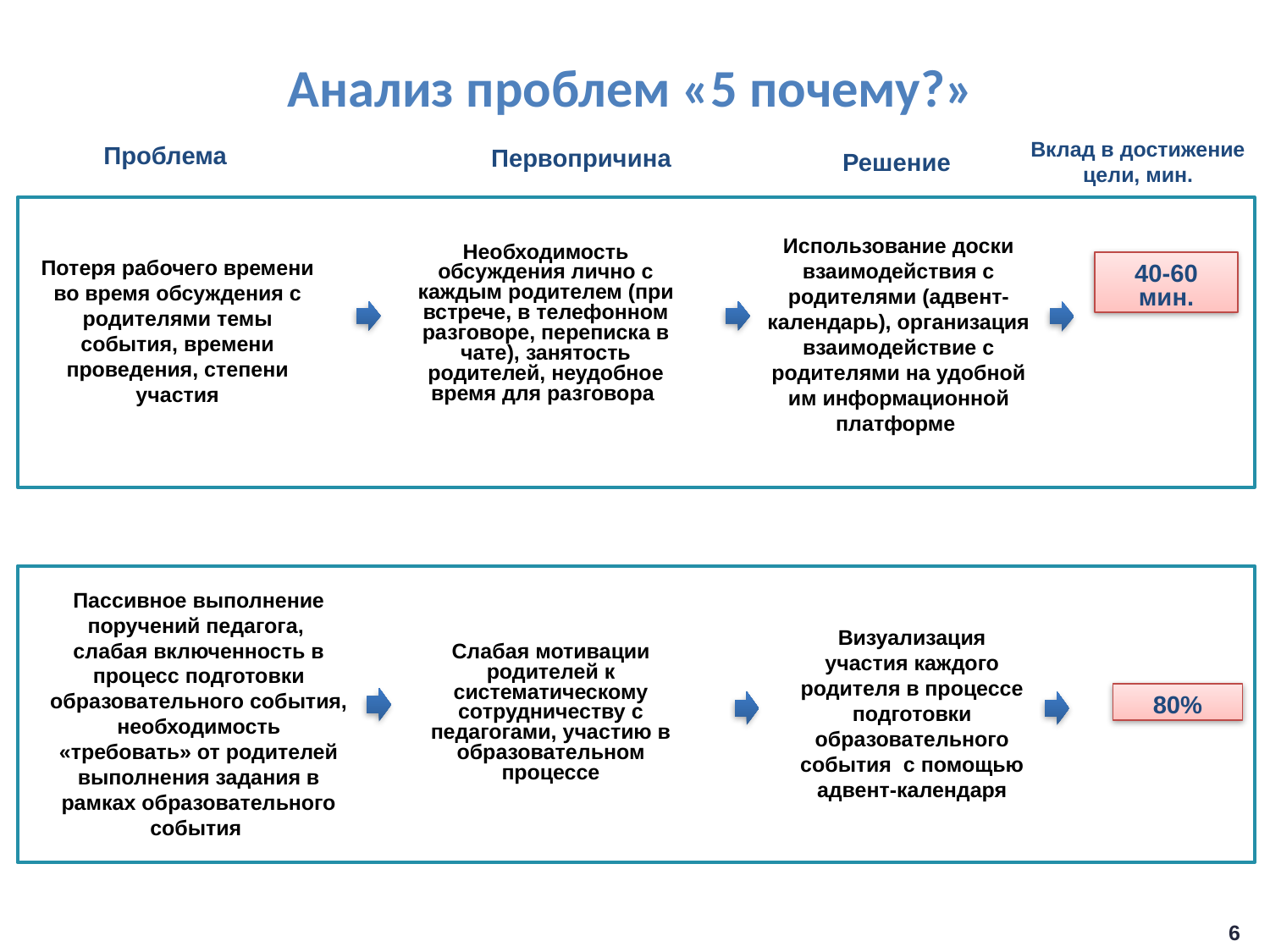

Анализ проблем «5 почему?»
Вклад в достижение цели, мин.
Проблема
Первопричина
Решение

Использование доски взаимодействия с родителями (адвент- календарь), организация взаимодействие с родителями на удобной им информационной платформе
Необходимость обсуждения лично с каждым родителем (при встрече, в телефонном разговоре, переписка в чате), занятость родителей, неудобное время для разговора

Потеря рабочего времени во время обсуждения с родителями темы события, времени проведения, степени участия
40-60 мин.

Пассивное выполнение поручений педагога,  слабая включенность в процесс подготовки образовательного события, необходимость «требовать» от родителей выполнения задания в рамках образовательного события
Визуализация участия каждого родителя в процессе подготовки образовательного события  с помощью адвент-календаря
Слабая мотивации родителей к систематическому сотрудничеству с педагогами, участию в образовательном процессе
80%

6